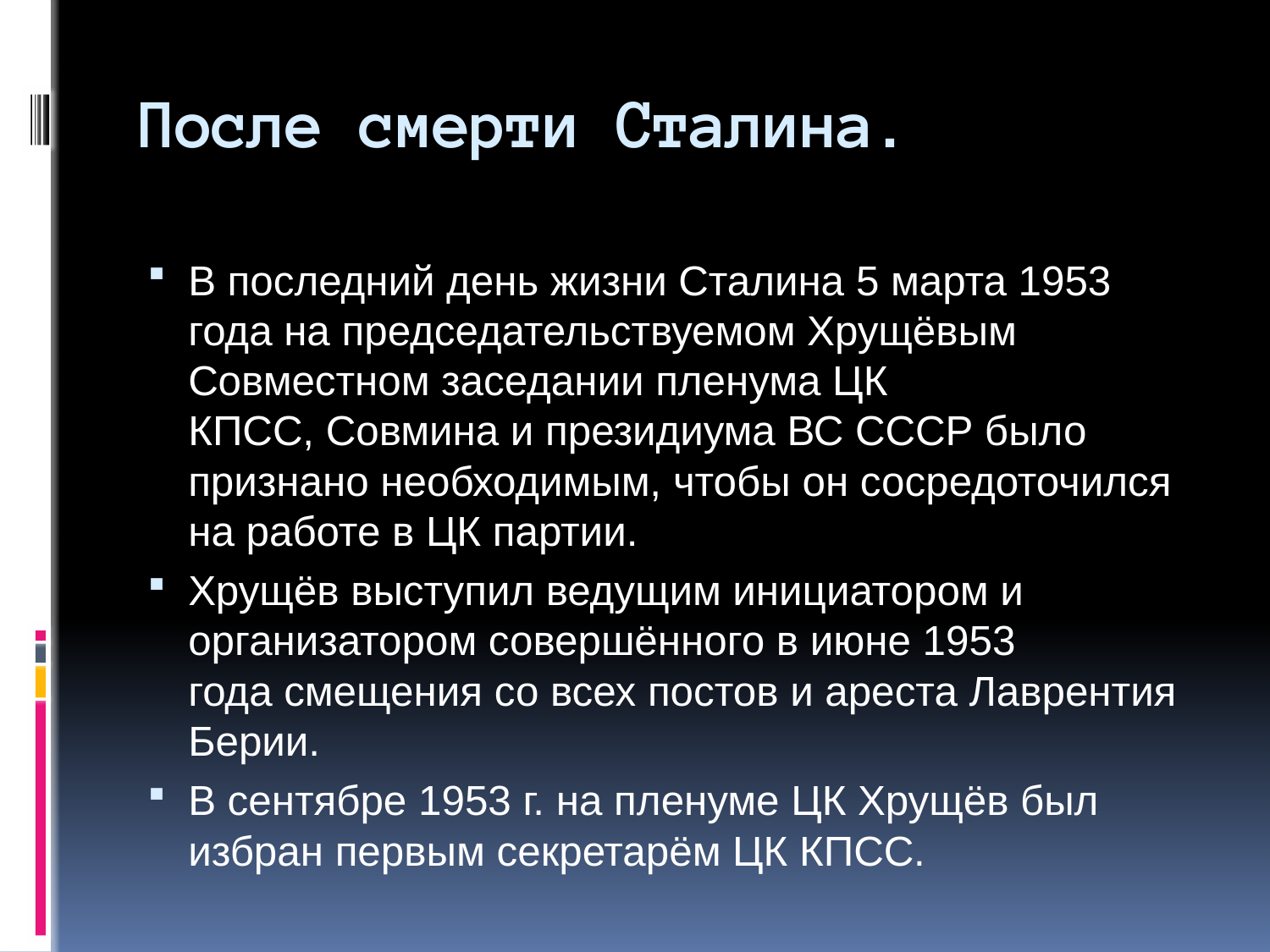

# После смерти Сталина.
В последний день жизни Сталина 5 марта 1953 года на председательствуемом Хрущёвым Совместном заседании пленума ЦК КПСС, Совмина и президиума ВС СССР было признано необходимым, чтобы он сосредоточился на работе в ЦК партии.
Хрущёв выступил ведущим инициатором и организатором совершённого в июне 1953 года смещения со всех постов и ареста Лаврентия Берии.
В сентябре 1953 г. на пленуме ЦК Хрущёв был избран первым секретарём ЦК КПСС.